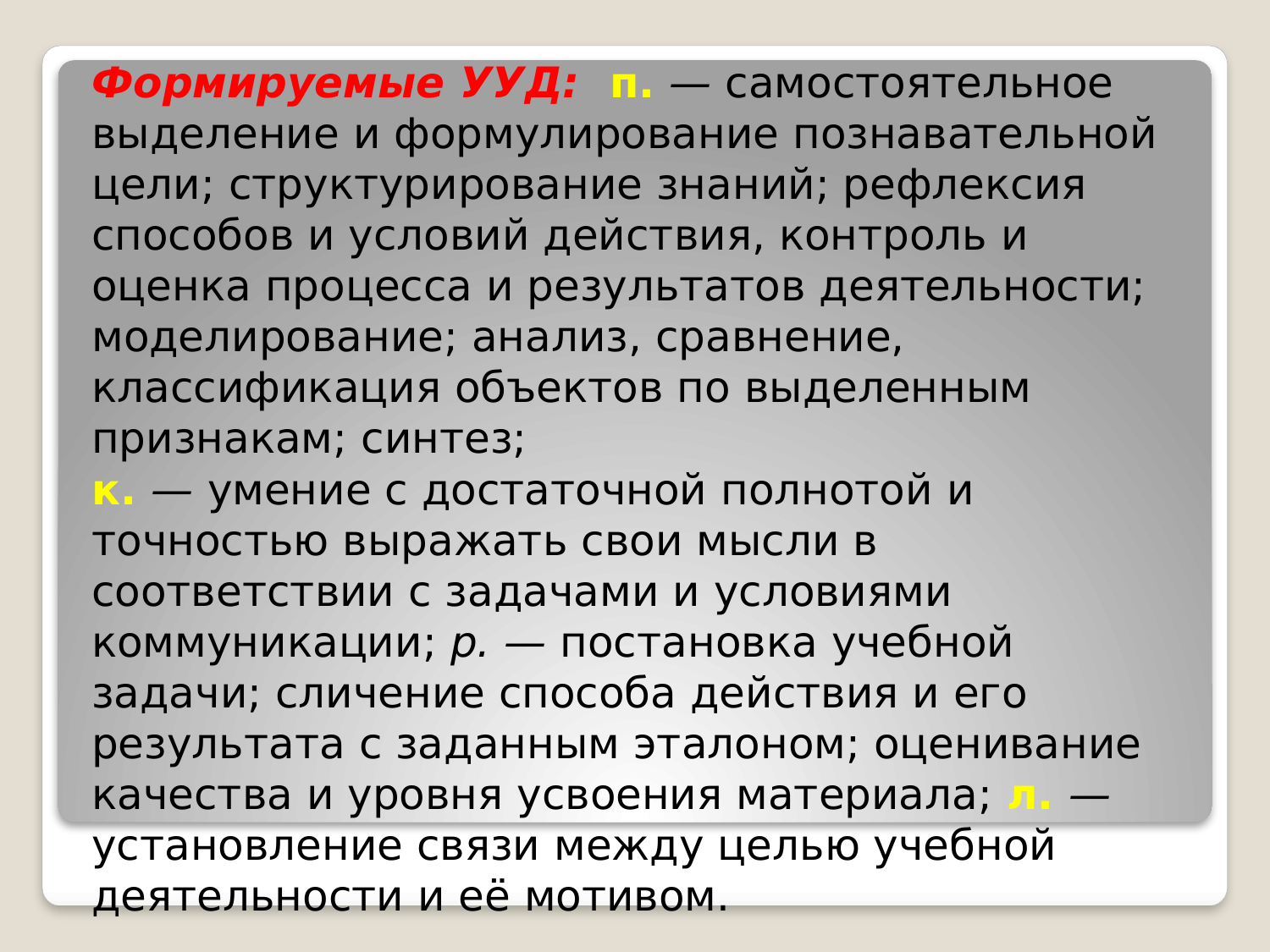

Формируемые УУД:  п. — самостоятельное выделение и формулирование познавательной цели; структурирование знаний; рефлексия способов и условий действия, контроль и оценка процесса и результатов деятельности; моделирование; анализ, сравнение, классификация объектов по выделенным признакам; синтез;
к. — умение с достаточной полнотой и точностью выражать свои мысли в соответствии с задачами и условиями коммуникации; р. — постановка учебной задачи; сличение способа действия и его результата с заданным эталоном; оценивание качества и уровня усвоения материала; л. — установление связи между целью учебной деятельности и её мотивом.